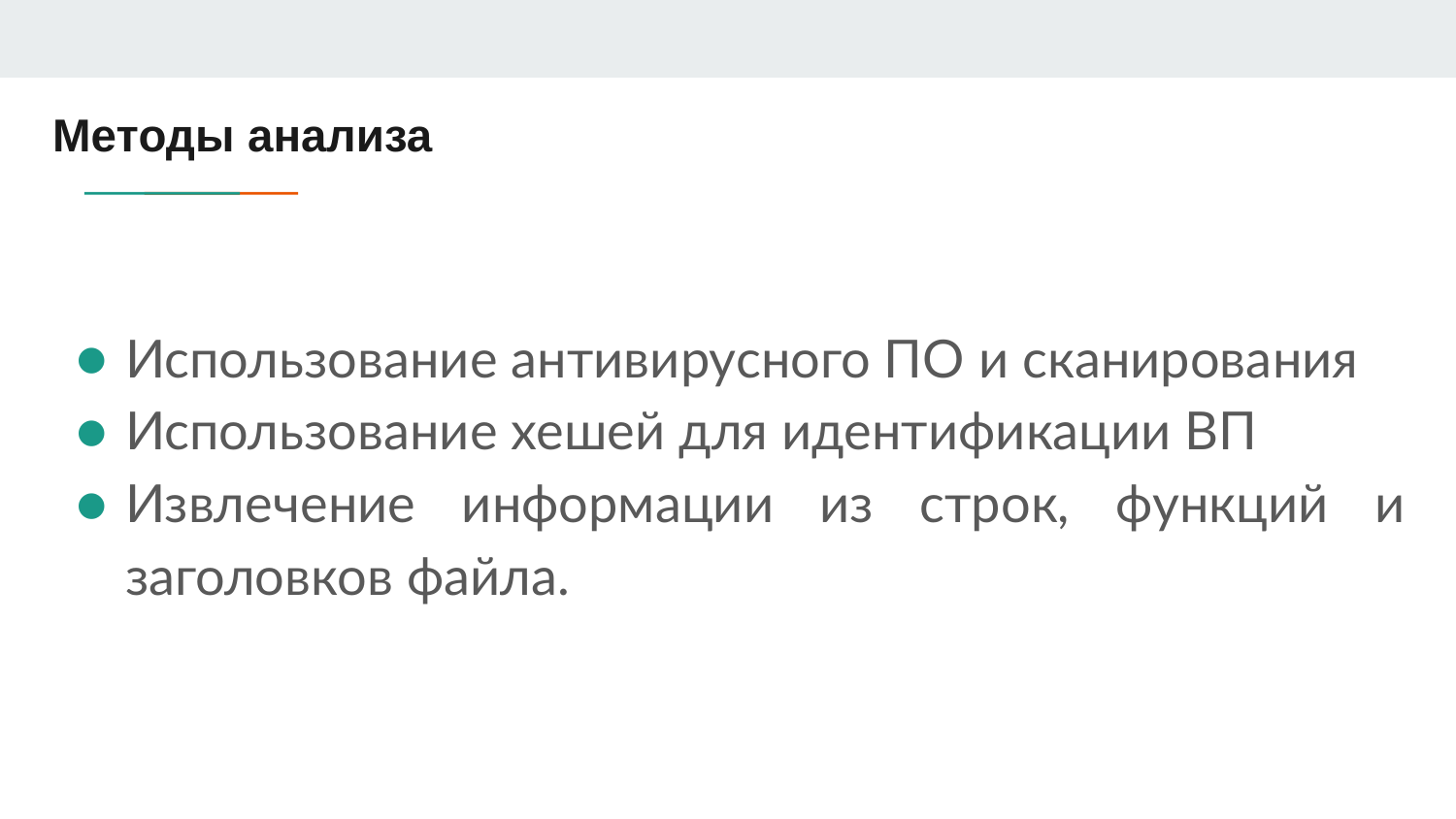

# Методы анализа
Использование антивирусного ПО и сканирования
Использование хешей для идентификации ВП
Извлечение информации из строк, функций и заголовков файла.